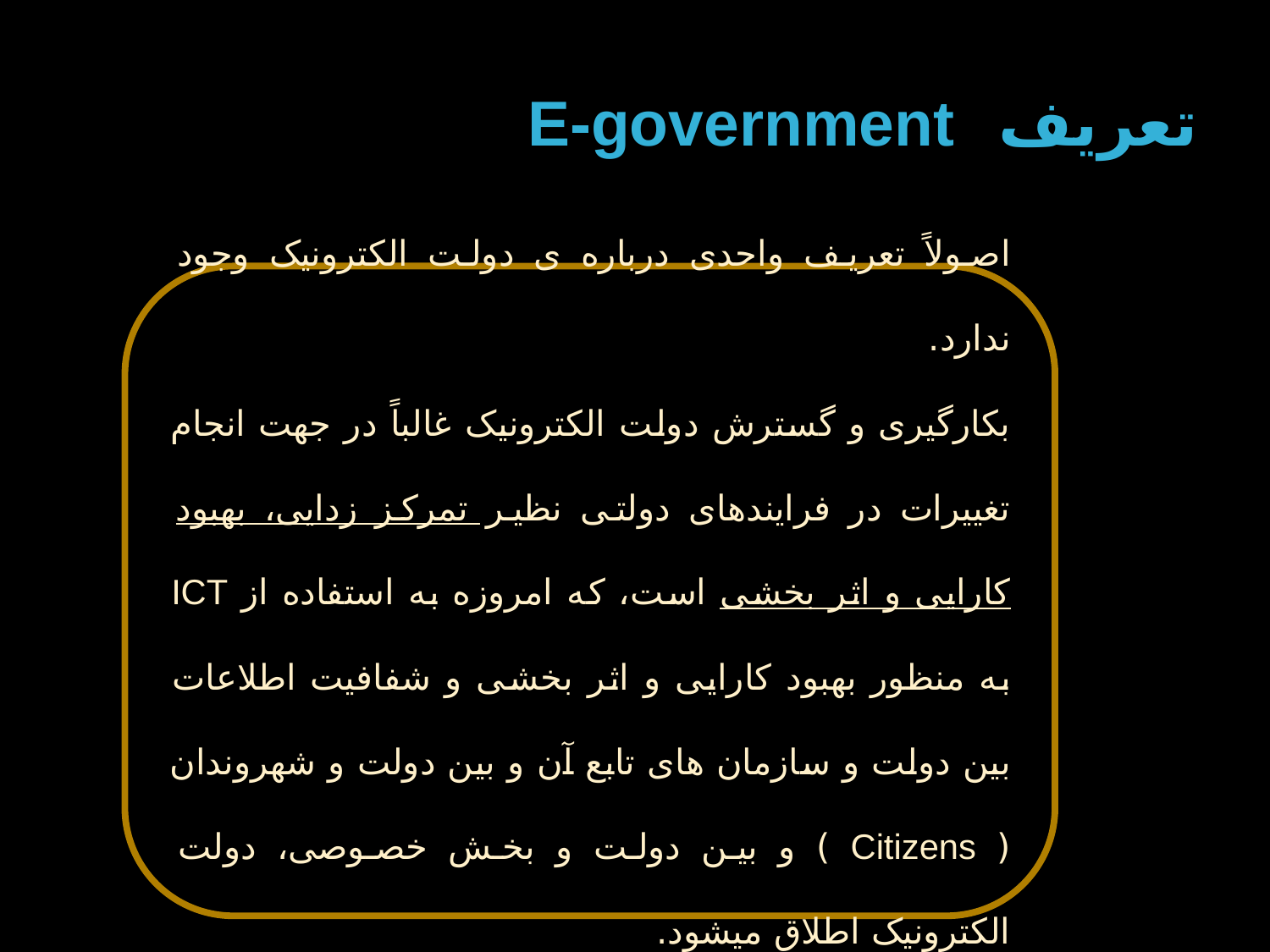

تعریف  E-government
اصولاً تعریف واحدی درباره ی دولت الکترونیک وجود ندارد.
بکارگیری و گسترش دولت الکترونیک غالباً در جهت انجام تغییرات در فرایندهای دولتی نظیر تمرکز زدایی، بهبود کارایی و اثر بخشی است، که امروزه به استفاده از ICT به منظور بهبود کارایی و اثر بخشی و شفافیت اطلاعات بین دولت و سازمان های تابع آن و بین دولت و شهروندان ( Citizens ) و بین دولت و بخش خصوصی، دولت الکترونیک اطلاق میشود.